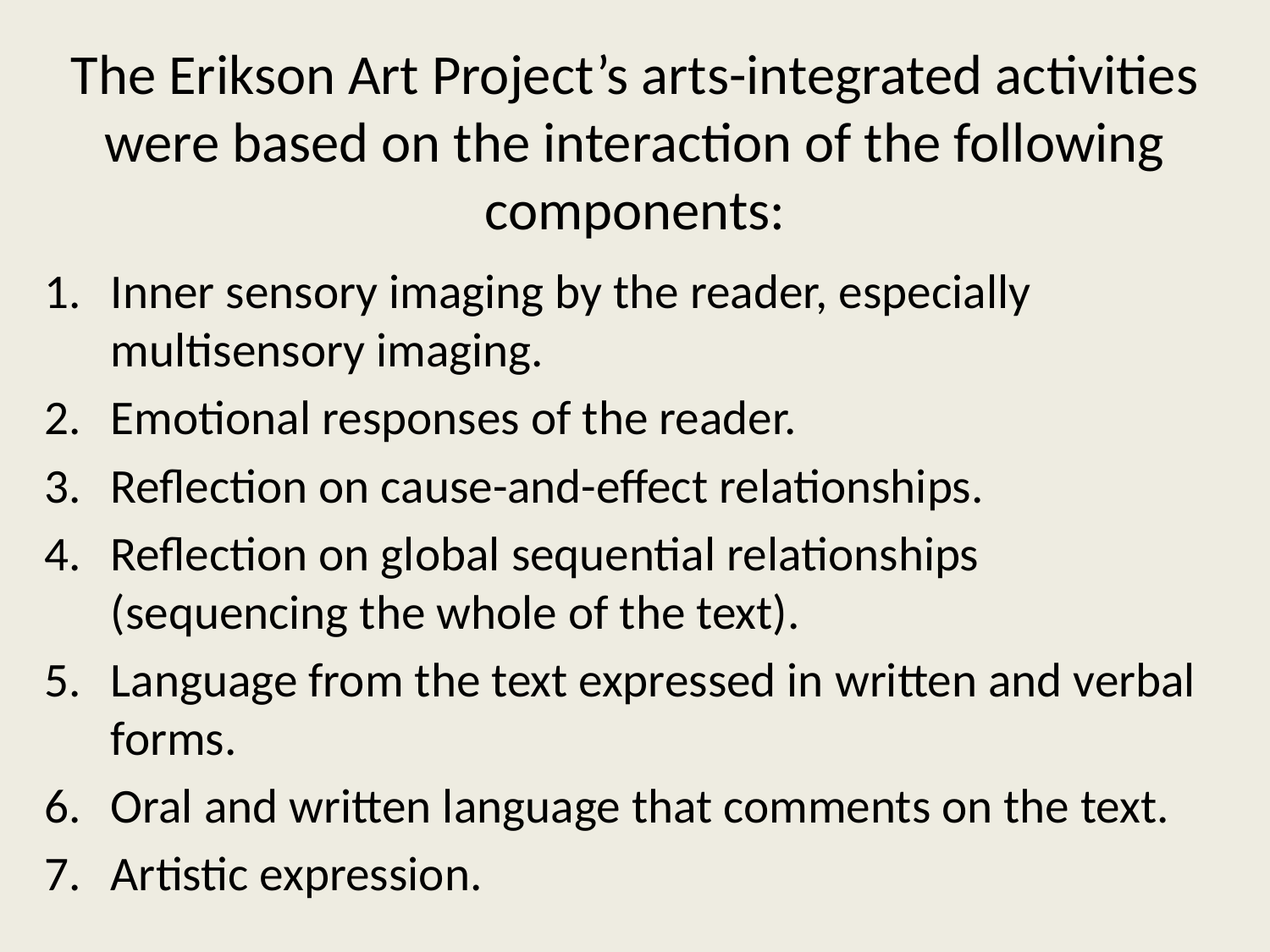

# The Erikson Art Project’s arts-integrated activities were based on the interaction of the following components:
Inner sensory imaging by the reader, especially multisensory imaging.
Emotional responses of the reader.
Reflection on cause-and-effect relationships.
Reflection on global sequential relationships (sequencing the whole of the text).
Language from the text expressed in written and verbal forms.
Oral and written language that comments on the text.
Artistic expression.